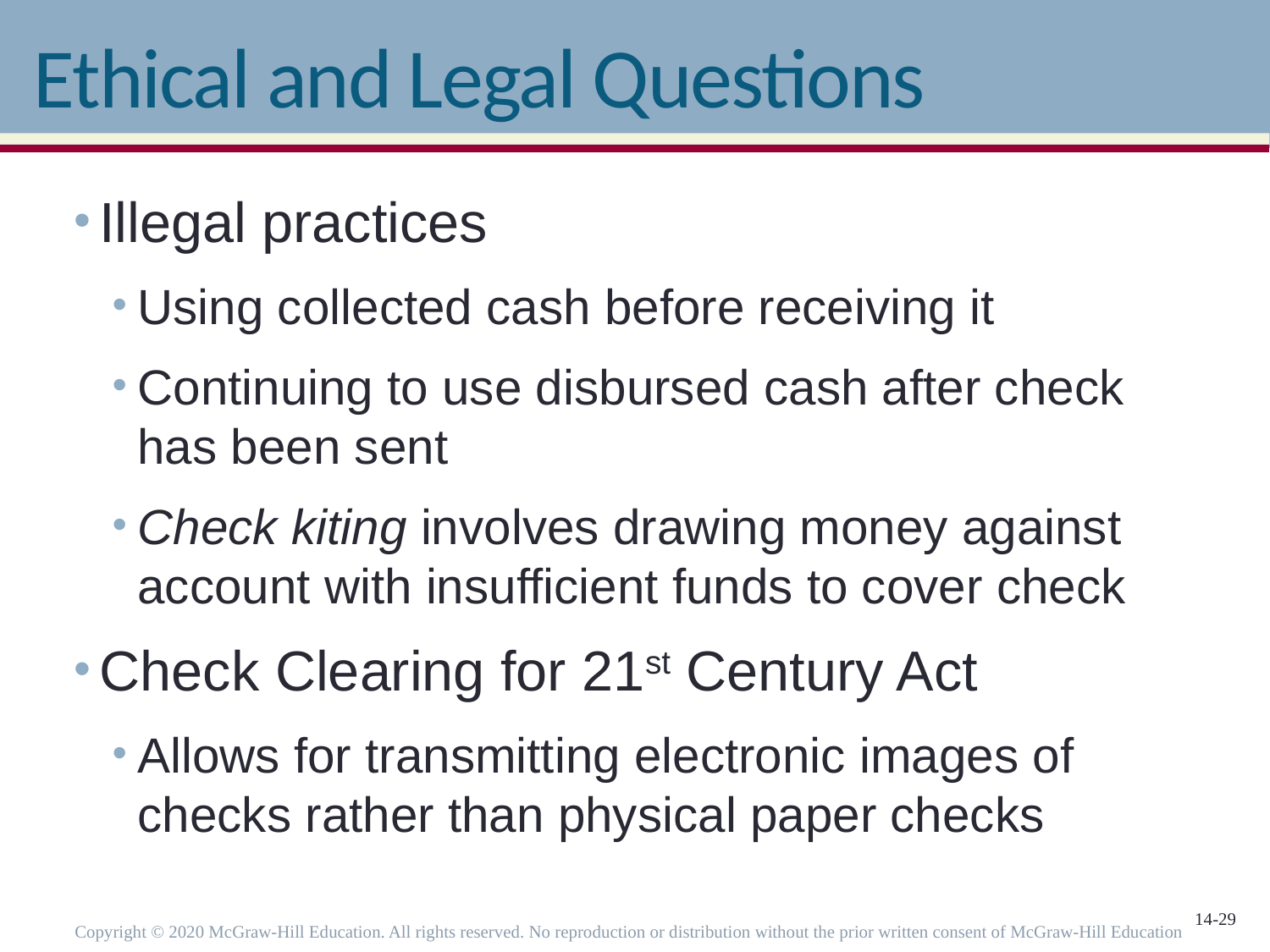

# Ethical and Legal Questions
Illegal practices
Using collected cash before receiving it
Continuing to use disbursed cash after check has been sent
Check kiting involves drawing money against account with insufficient funds to cover check
Check Clearing for 21st Century Act
Allows for transmitting electronic images of checks rather than physical paper checks
Copyright © 2020 McGraw-Hill Education. All rights reserved. No reproduction or distribution without the prior written consent of McGraw-Hill Education